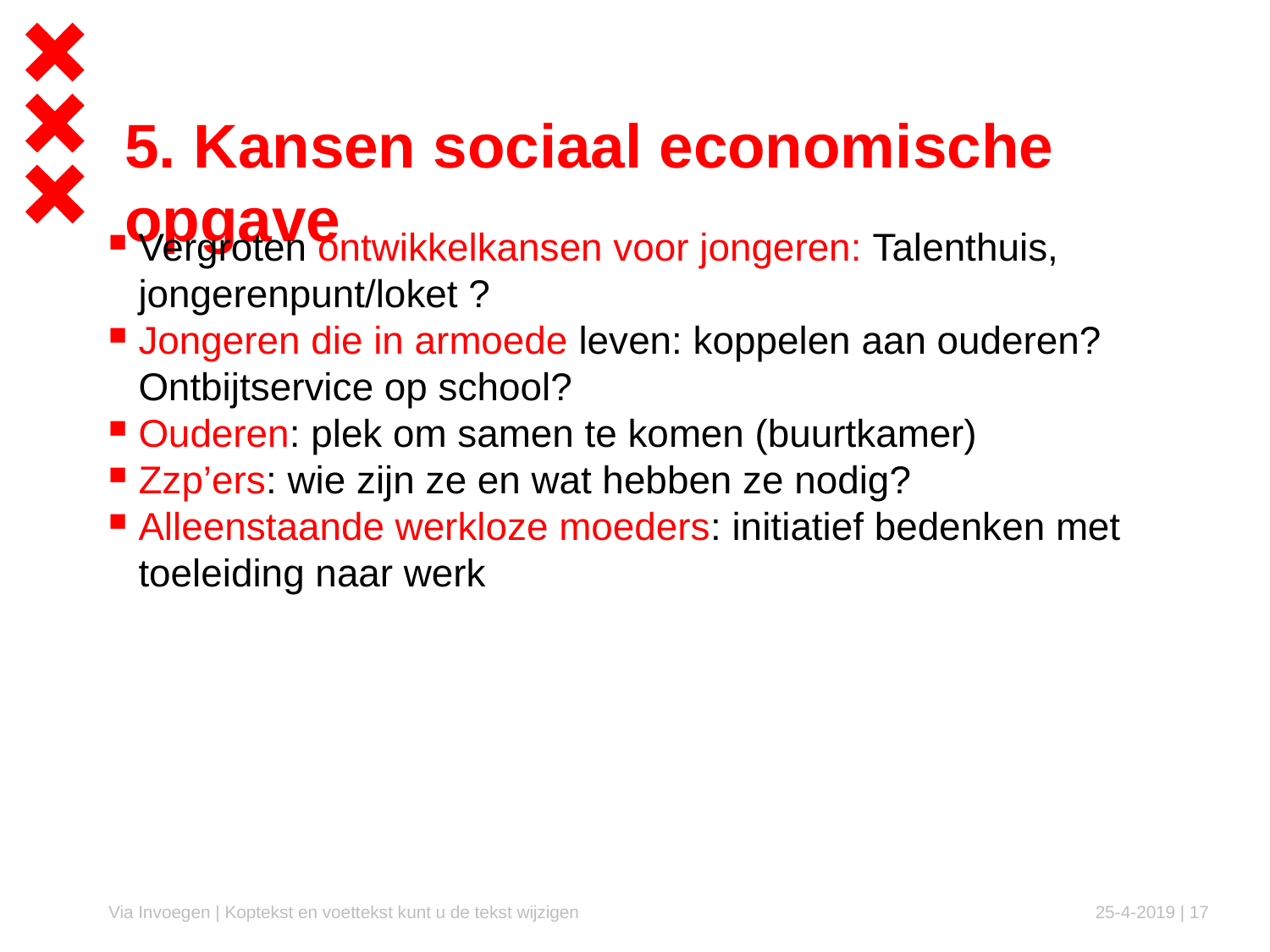

# 5. Kansen sociaal economische opgave

Vergroten ontwikkelkansen voor jongeren: Talenthuis, jongerenpunt/loket ?
Jongeren die in armoede leven: koppelen aan ouderen? Ontbijtservice op school?
Ouderen: plek om samen te komen (buurtkamer)
Zzp’ers: wie zijn ze en wat hebben ze nodig?
Alleenstaande werkloze moeders: initiatief bedenken met toeleiding naar werk
Via Invoegen | Koptekst en voettekst kunt u de tekst wijzigen
25-4-2019
| 17